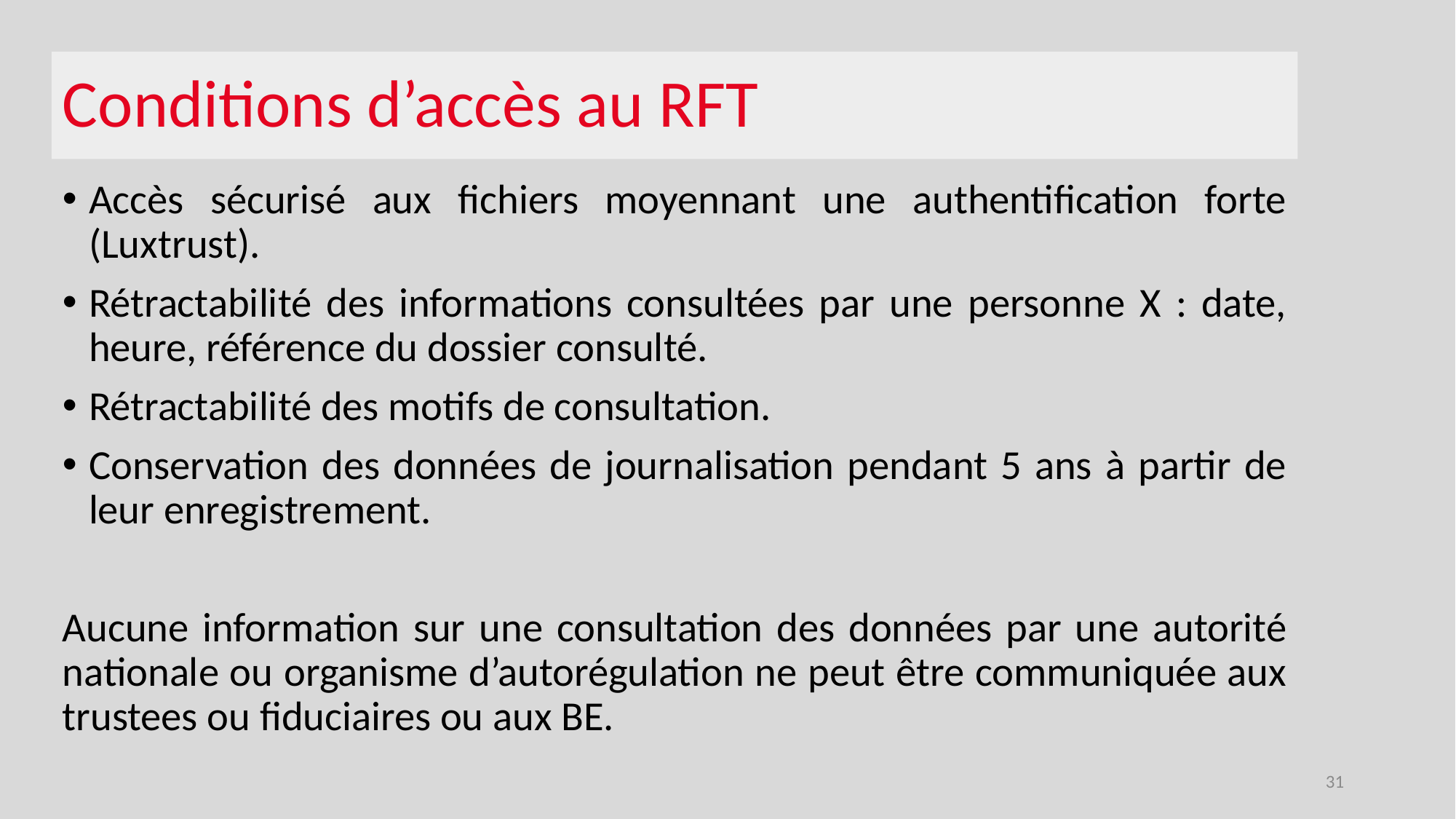

# Conditions d’accès au RFT
Accès sécurisé aux fichiers moyennant une authentification forte (Luxtrust).
Rétractabilité des informations consultées par une personne X : date, heure, référence du dossier consulté.
Rétractabilité des motifs de consultation.
Conservation des données de journalisation pendant 5 ans à partir de leur enregistrement.

Aucune information sur une consultation des données par une autorité nationale ou organisme d’autorégulation ne peut être communiquée aux trustees ou fiduciaires ou aux BE.

31